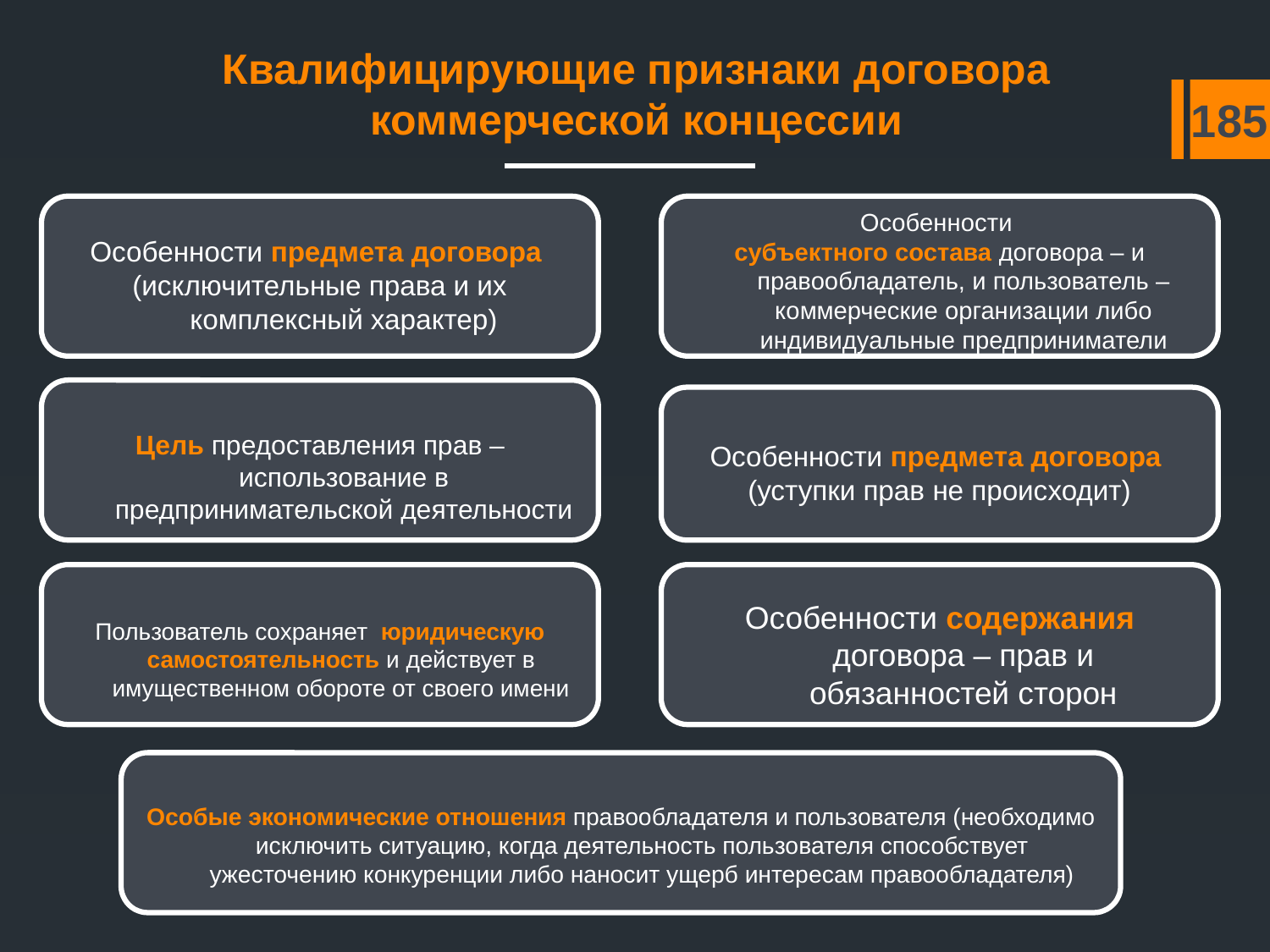

Квалифицирующие признаки договора
 коммерческой концессии
185

Особенности предмета договора
(исключительные права и их комплексный характер)

Особенности
субъектного состава договора – и правообладатель, и пользователь – коммерческие организации либо индивидуальные предприниматели

Цель предоставления прав – использование в предпринимательской деятельности

Особенности предмета договора
(уступки прав не происходит)

Пользователь сохраняет  юридическую самостоятельность и действует в имущественном обороте от своего имени

Особенности содержания договора – прав и обязанностей сторон

Особые экономические отношения правообладателя и пользователя (необходимо исключить ситуацию, когда деятельность пользователя способствует ужесточению конкуренции либо наносит ущерб интересам правообладателя)